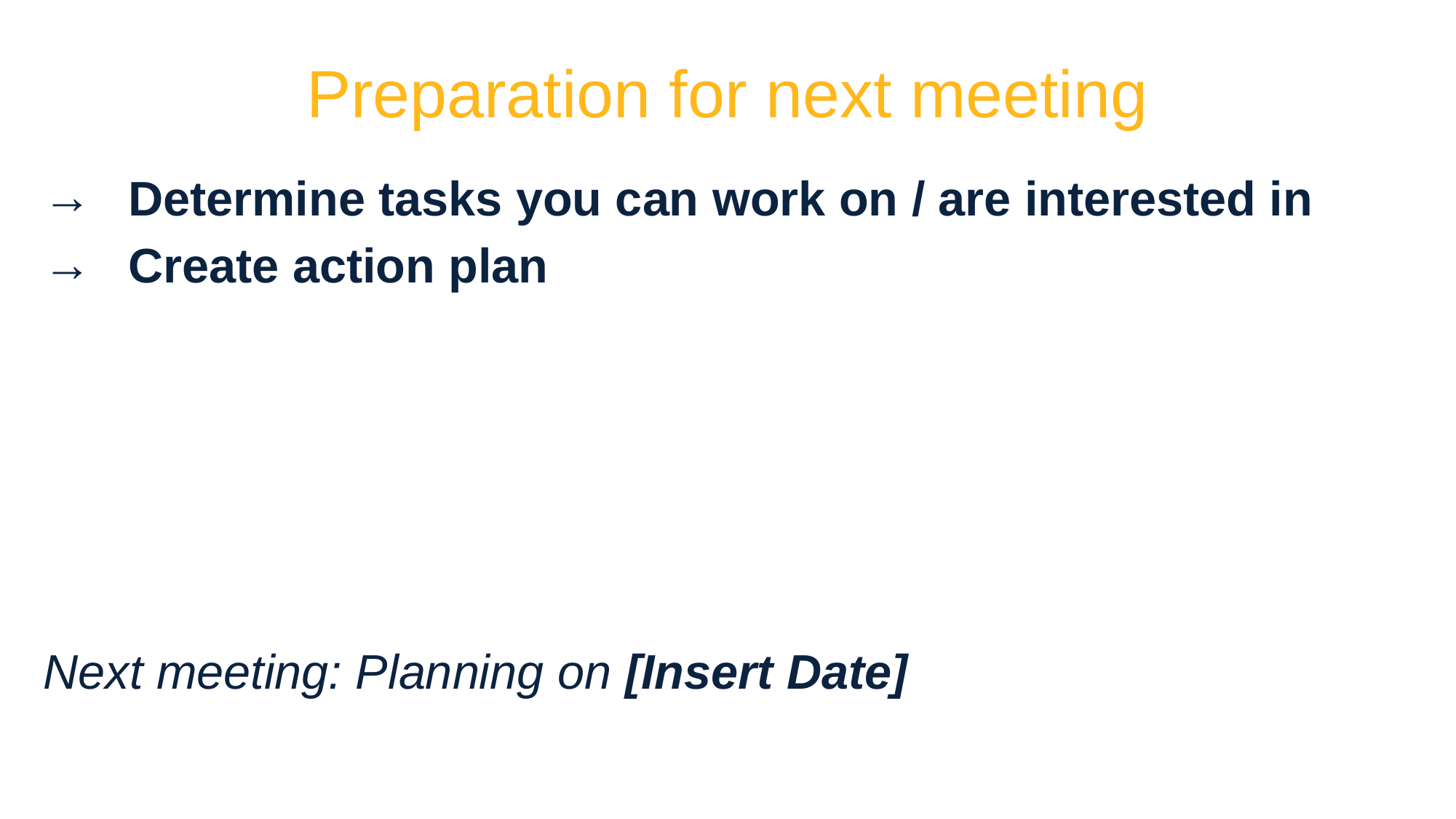

# Preparation for next meeting
Determine tasks you can work on / are interested in
Create action plan

Next meeting: Planning on [Insert Date]